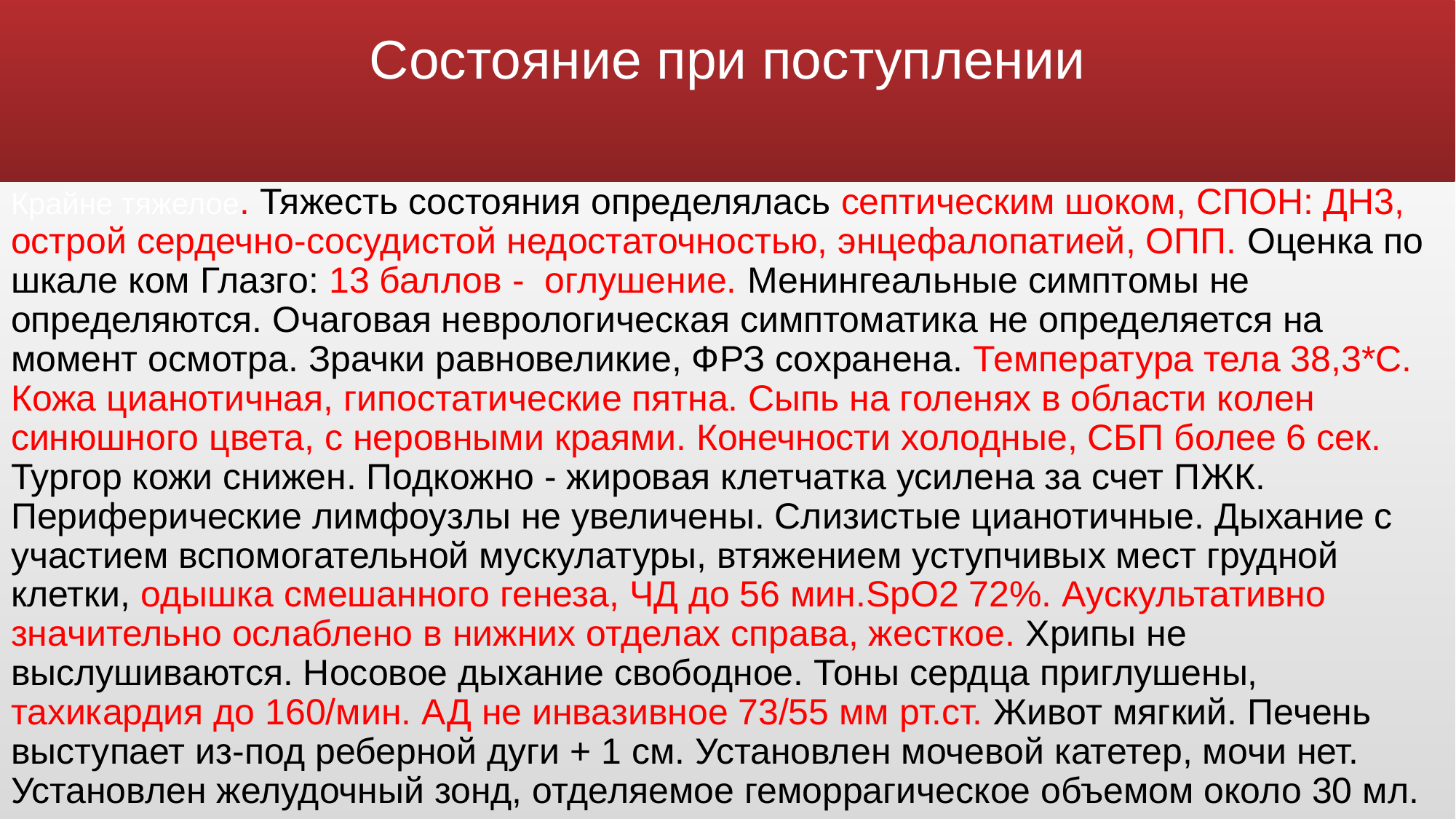

# Состояние при поступлении
Крайне тяжелое. Тяжесть состояния определялась септическим шоком, СПОН: ДН3, острой сердечно-сосудистой недостаточностью, энцефалопатией, ОПП. Оценка по шкале ком Глазго: 13 баллов -  оглушение. Менингеальные симптомы не определяются. Очаговая неврологическая симптоматика не определяется на момент осмотра. Зрачки равновеликие, ФРЗ сохранена. Температура тела 38,3*С. Кожа цианотичная, гипостатические пятна. Сыпь на голенях в области колен синюшного цвета, с неровными краями. Конечности холодные, СБП более 6 сек. Тургор кожи снижен. Подкожно - жировая клетчатка усилена за счет ПЖК. Периферические лимфоузлы не увеличены. Слизистые цианотичные. Дыхание с участием вспомогательной мускулатуры, втяжением уступчивых мест грудной клетки, одышка смешанного генеза, ЧД до 56 мин.SpO2 72%. Аускультативно значительно ослаблено в нижних отделах справа, жесткое. Хрипы не выслушиваются. Носовое дыхание свободное. Тоны сердца приглушены, тахикардия до 160/мин. АД не инвазивное 73/55 мм рт.ст. Живот мягкий. Печень выступает из-под реберной дуги + 1 см. Установлен мочевой катетер, мочи нет. Установлен желудочный зонд, отделяемое геморрагическое объемом около 30 мл.